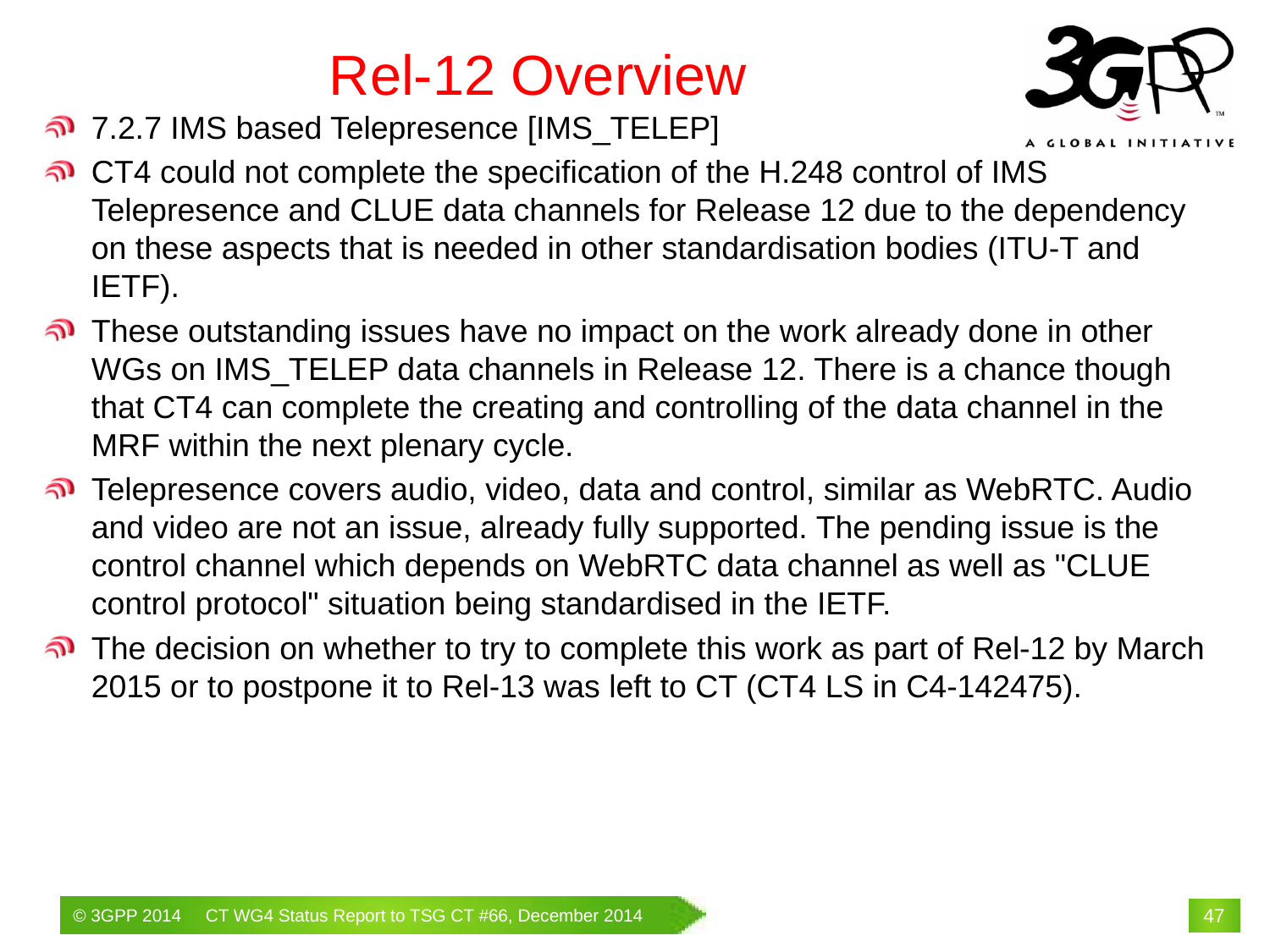

# Rel-12 Overview
7.2.7 IMS based Telepresence [IMS_TELEP]
CT4 could not complete the specification of the H.248 control of IMS Telepresence and CLUE data channels for Release 12 due to the dependency on these aspects that is needed in other standardisation bodies (ITU-T and IETF).
These outstanding issues have no impact on the work already done in other WGs on IMS_TELEP data channels in Release 12. There is a chance though that CT4 can complete the creating and controlling of the data channel in the MRF within the next plenary cycle.
Telepresence covers audio, video, data and control, similar as WebRTC. Audio and video are not an issue, already fully supported. The pending issue is the control channel which depends on WebRTC data channel as well as "CLUE control protocol" situation being standardised in the IETF.
The decision on whether to try to complete this work as part of Rel-12 by March 2015 or to postpone it to Rel-13 was left to CT (CT4 LS in C4-142475).